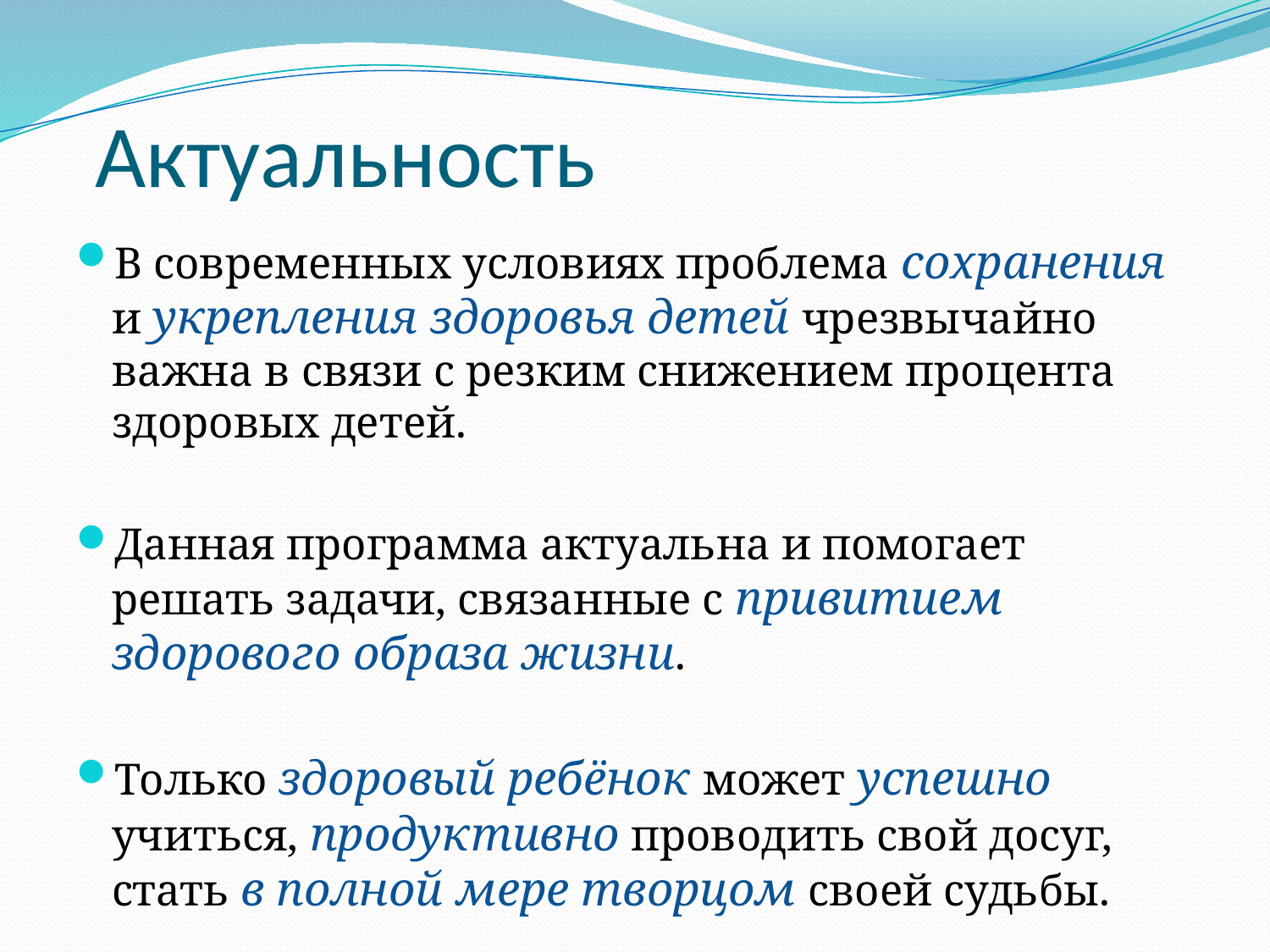

# Актуальность
В современных условиях проблема сохранения и укрепления здоровья детей чрезвычайно важна в связи с резким снижением процента здоровых детей.

Данная программа актуальна и помогает решать задачи, связанные с привитием здорового образа жизни.

Только здоровый ребёнок может успешно учиться, продуктивно проводить свой досуг, стать в полной мере творцом своей судьбы.